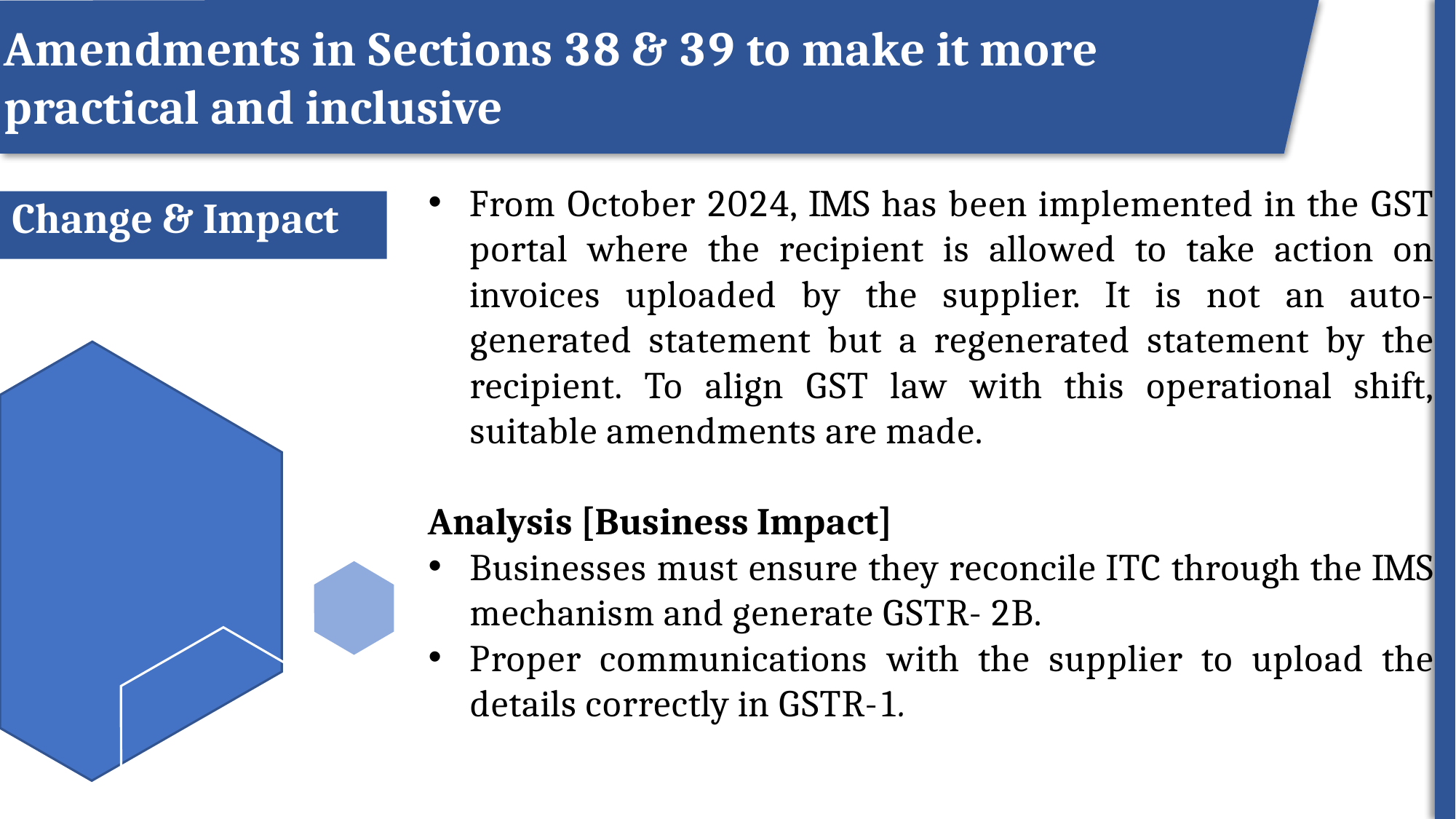

Amendments in Sections 38 & 39 to make it more practical and inclusive
ROI
From October 2024, IMS has been implemented in the GST portal where the recipient is allowed to take action on invoices uploaded by the supplier. It is not an auto-generated statement but a regenerated statement by the recipient. To align GST law with this operational shift, suitable amendments are made.

Analysis [Business Impact]
Businesses must ensure they reconcile ITC through the IMS mechanism and generate GSTR- 2B.
Proper communications with the supplier to upload the details correctly in GSTR-1.
# Change & Impact
60